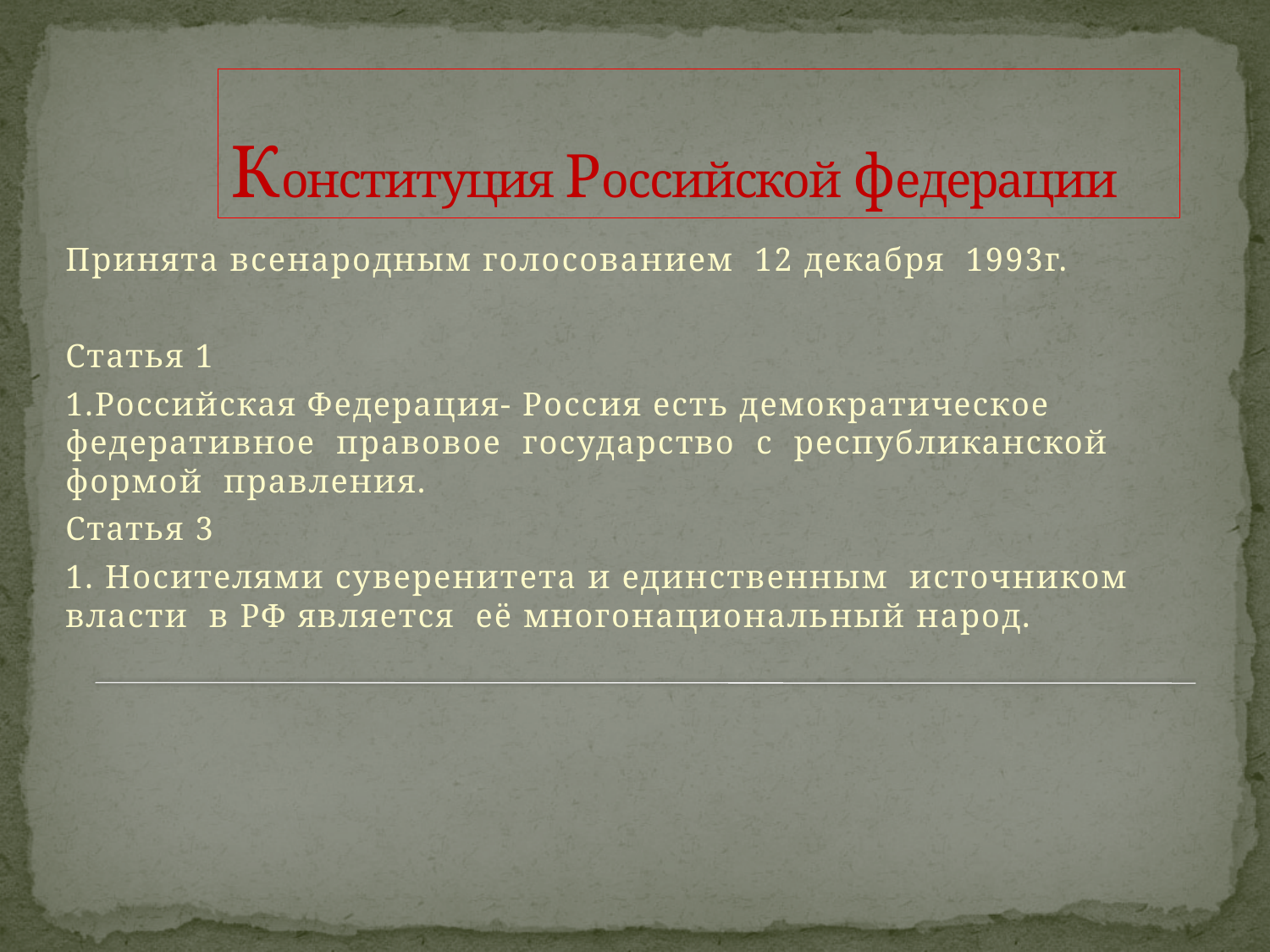

# Конституция Российской федерации
Принята всенародным голосованием  12 декабря  1993г.

Статья 1
1.Российская Федерация- Россия есть демократическое федеративное  правовое  государство  с  республиканской  формой  правления.
Статья 3
1. Носителями суверенитета и единственным  источником  власти  в РФ является  её многонациональный народ.